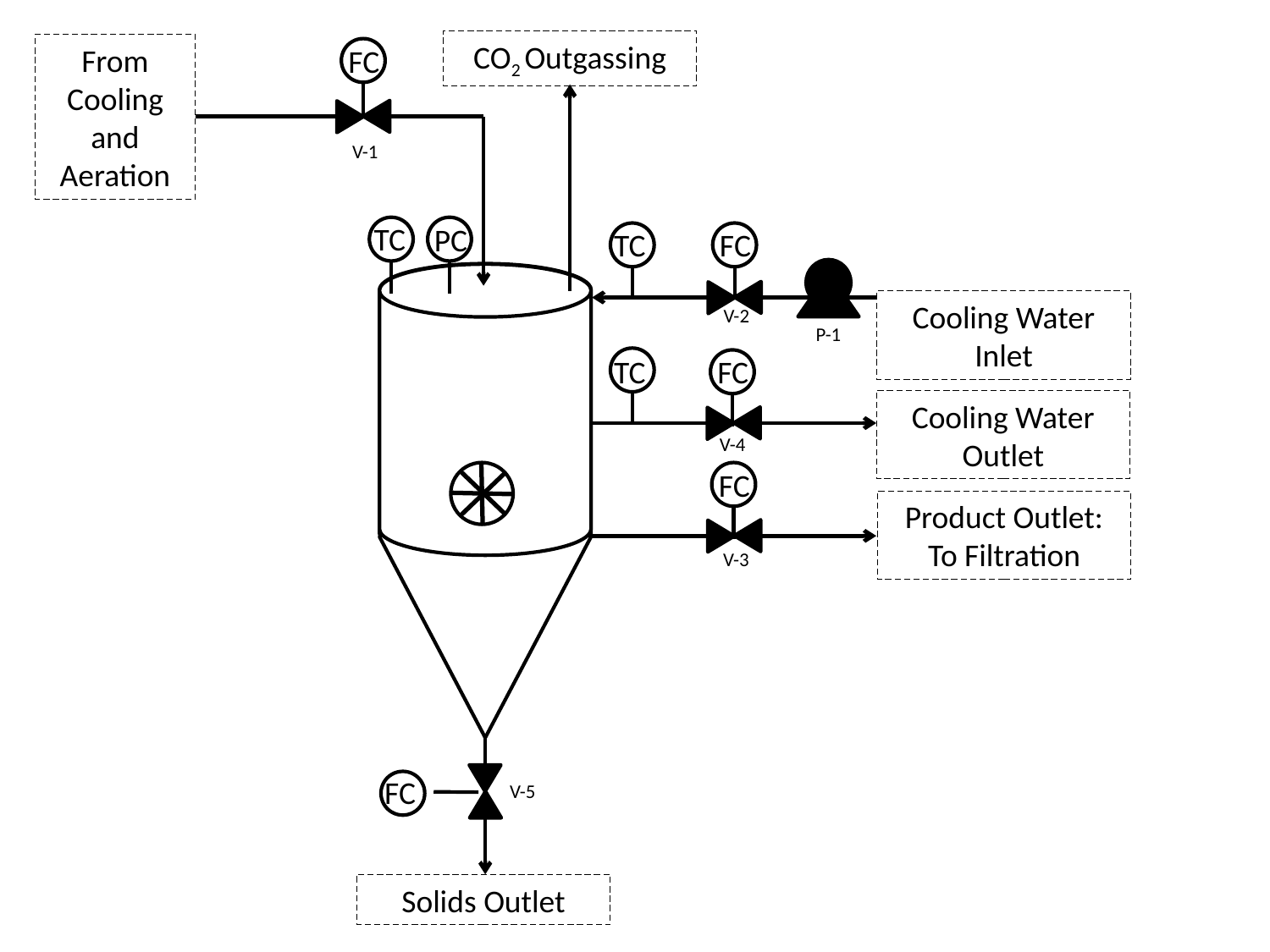

CO2 Outgassing
From Cooling and Aeration
FC

V-1
TC
PC

TC
FC

Cooling Water Inlet
V-2
P-1
TC
FC

Cooling Water Outlet

V-4

FC

Product Outlet: To Filtration

V-3

FC

V-5
Solids Outlet